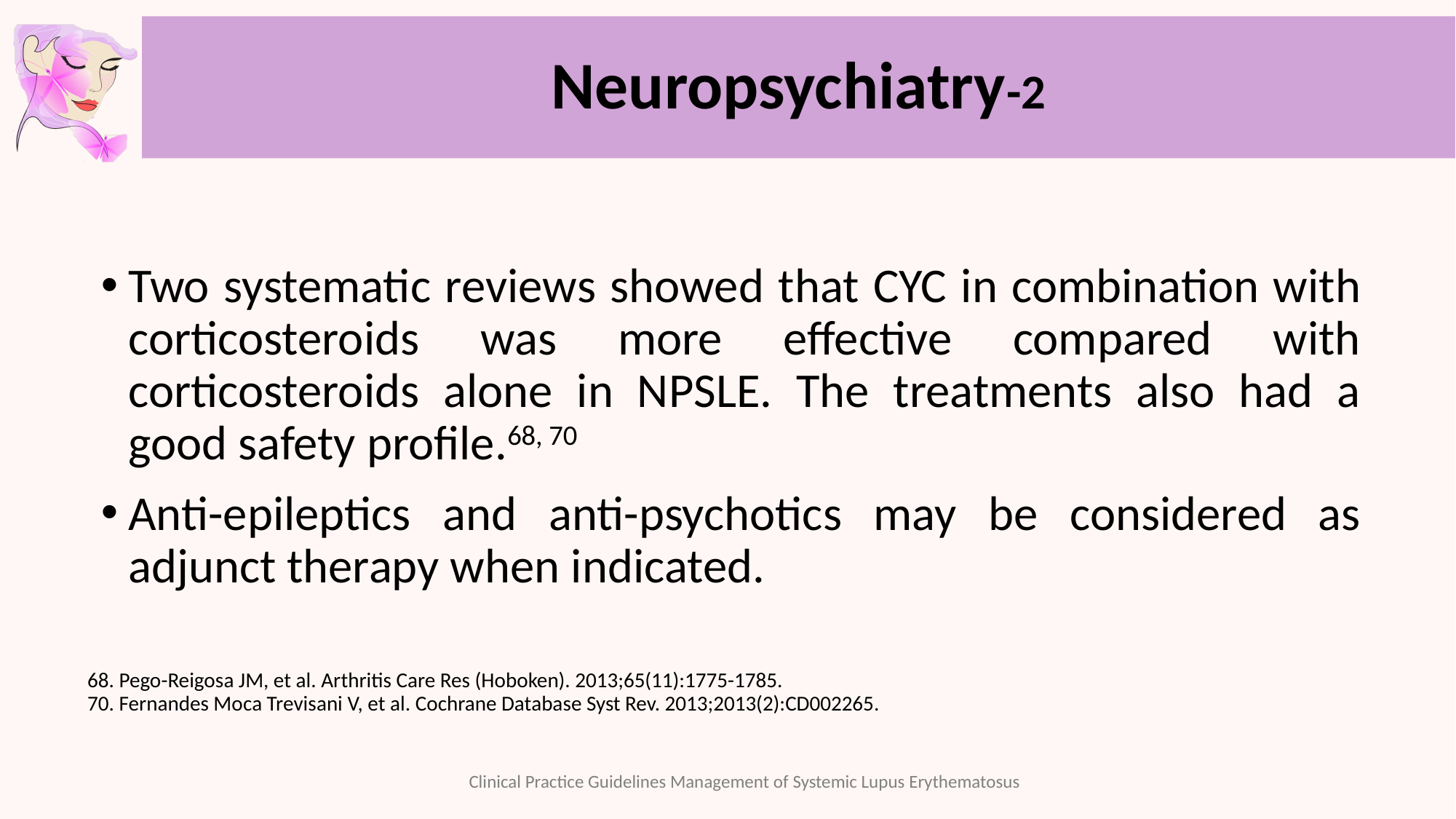

# Neuropsychiatry-2
Two systematic reviews showed that CYC in combination with corticosteroids was more effective compared with corticosteroids alone in NPSLE. The treatments also had a good safety profile.68, 70
Anti-epileptics and anti-psychotics may be considered as adjunct therapy when indicated.
68. Pego-Reigosa JM, et al. Arthritis Care Res (Hoboken). 2013;65(11):1775-1785.
70. Fernandes Moca Trevisani V, et al. Cochrane Database Syst Rev. 2013;2013(2):CD002265.